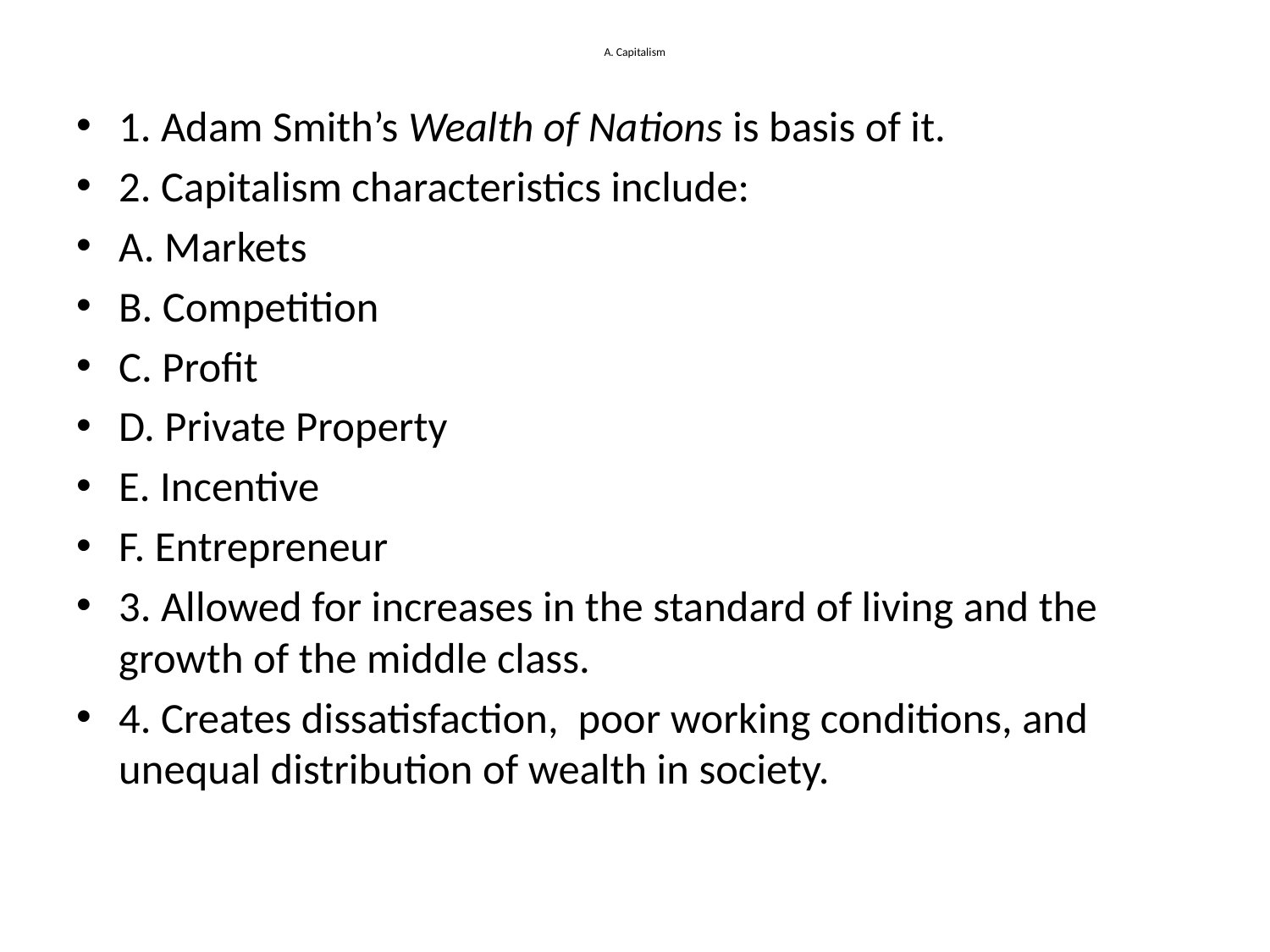

# A. Capitalism
1. Adam Smith’s Wealth of Nations is basis of it.
2. Capitalism characteristics include:
A. Markets
B. Competition
C. Profit
D. Private Property
E. Incentive
F. Entrepreneur
3. Allowed for increases in the standard of living and the growth of the middle class.
4. Creates dissatisfaction,  poor working conditions, and unequal distribution of wealth in society.